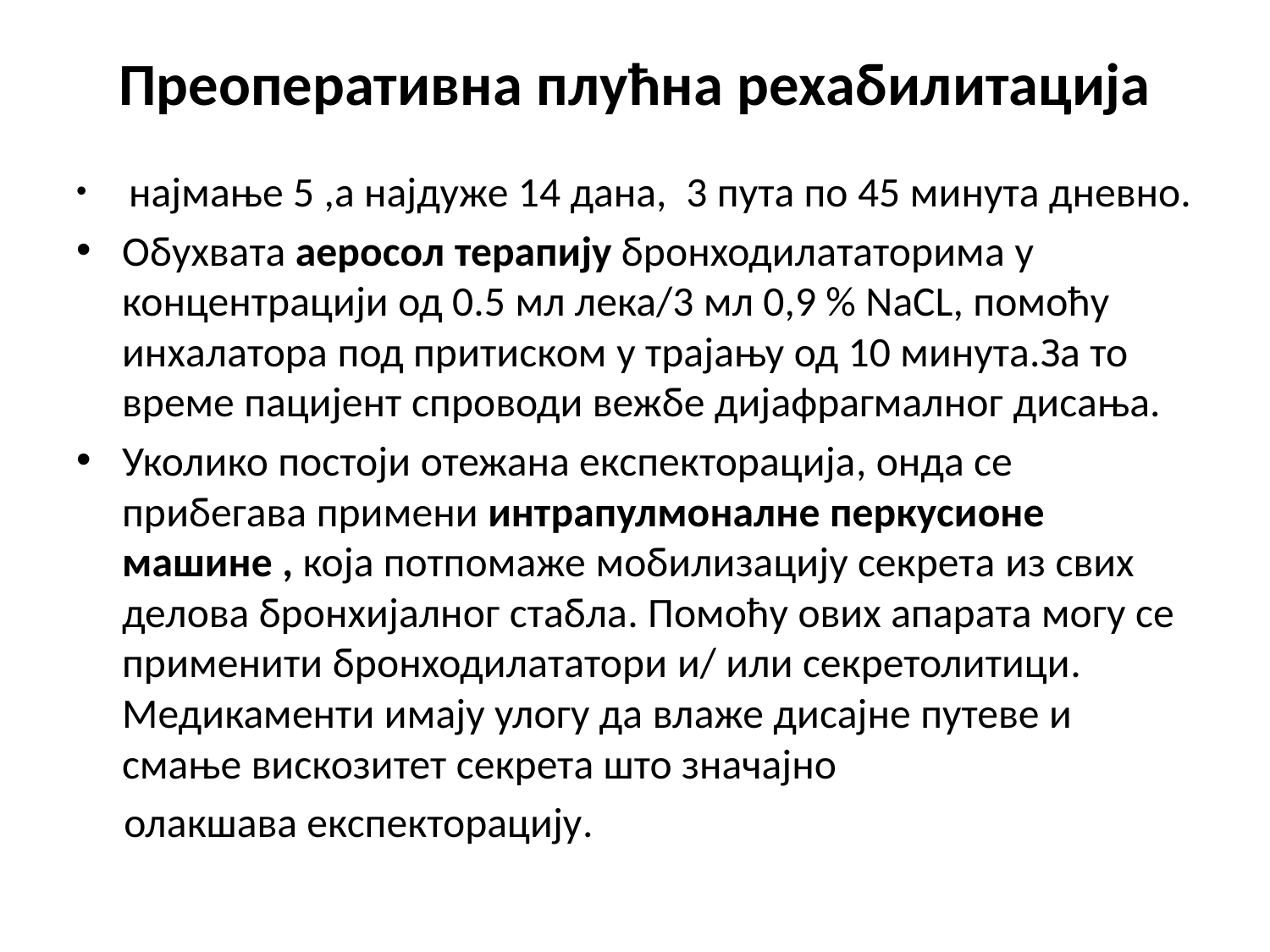

# Преоперативна плућна рехабилитација
 најмање 5 ,а најдуже 14 дана,  3 пута по 45 минута дневно.
Обухвата аеросол терапију бронходилататорима у концентрацији од 0.5 мл лека/3 мл 0,9 % NaCL, помоћу инхалатора под притиском у трајању од 10 минута.За то време пацијент спроводи вежбе дијафрагмалног дисања.
Уколико постоји отежана експекторација, онда се прибегава примени интрапулмоналне перкусионе машине , која потпомаже мобилизацију секрета из свих делова бронхијалног стабла. Помоћу ових апарата могу се применити бронходилататори и/ или секретолитици. Медикаменти имају улогу да влаже дисајне путеве и смање вискозитет секрета што значајно
     олакшава експекторацију.